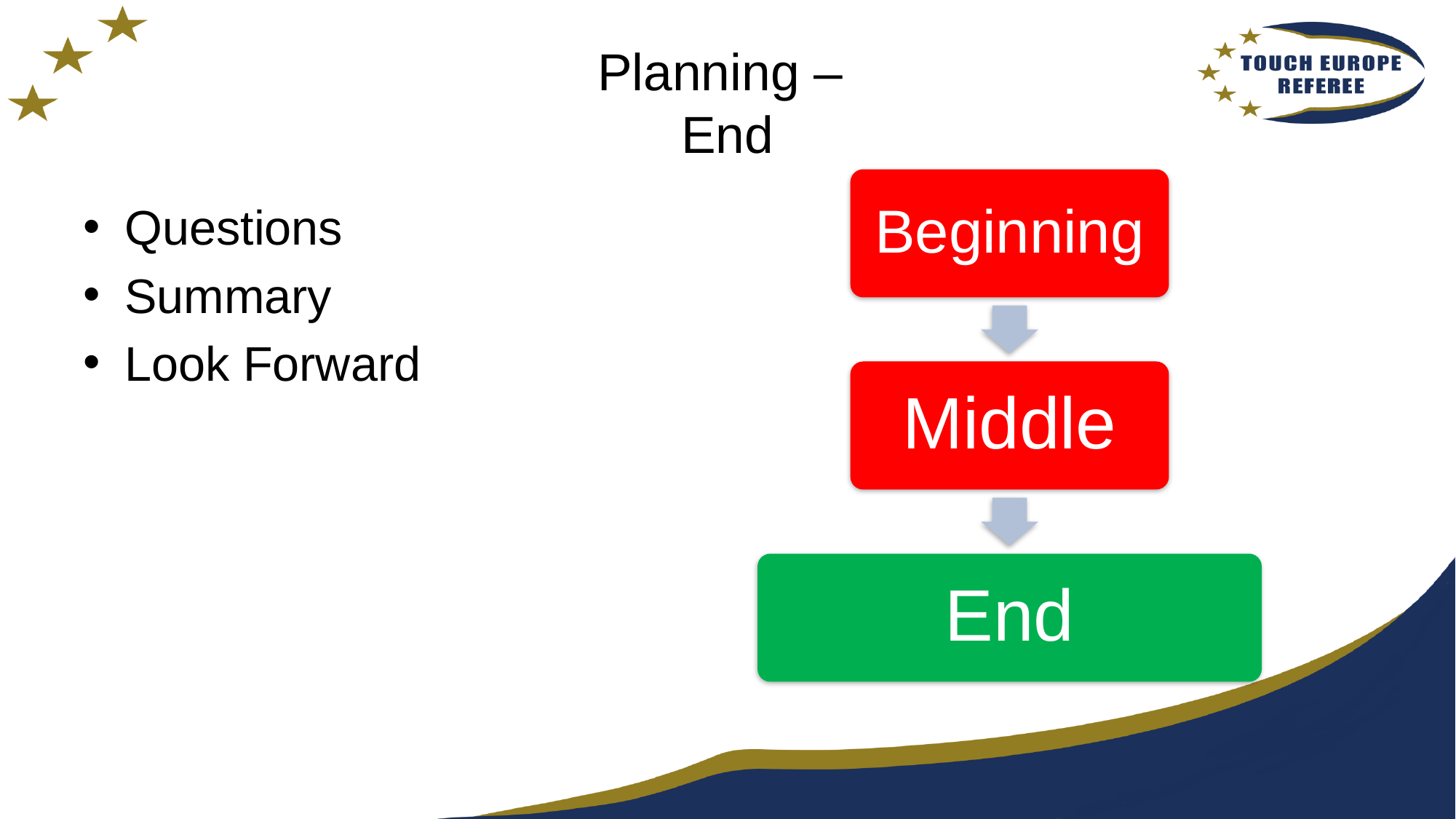

# Planning – End

Beginning

Middle

End
Questions
Summary
Look Forward